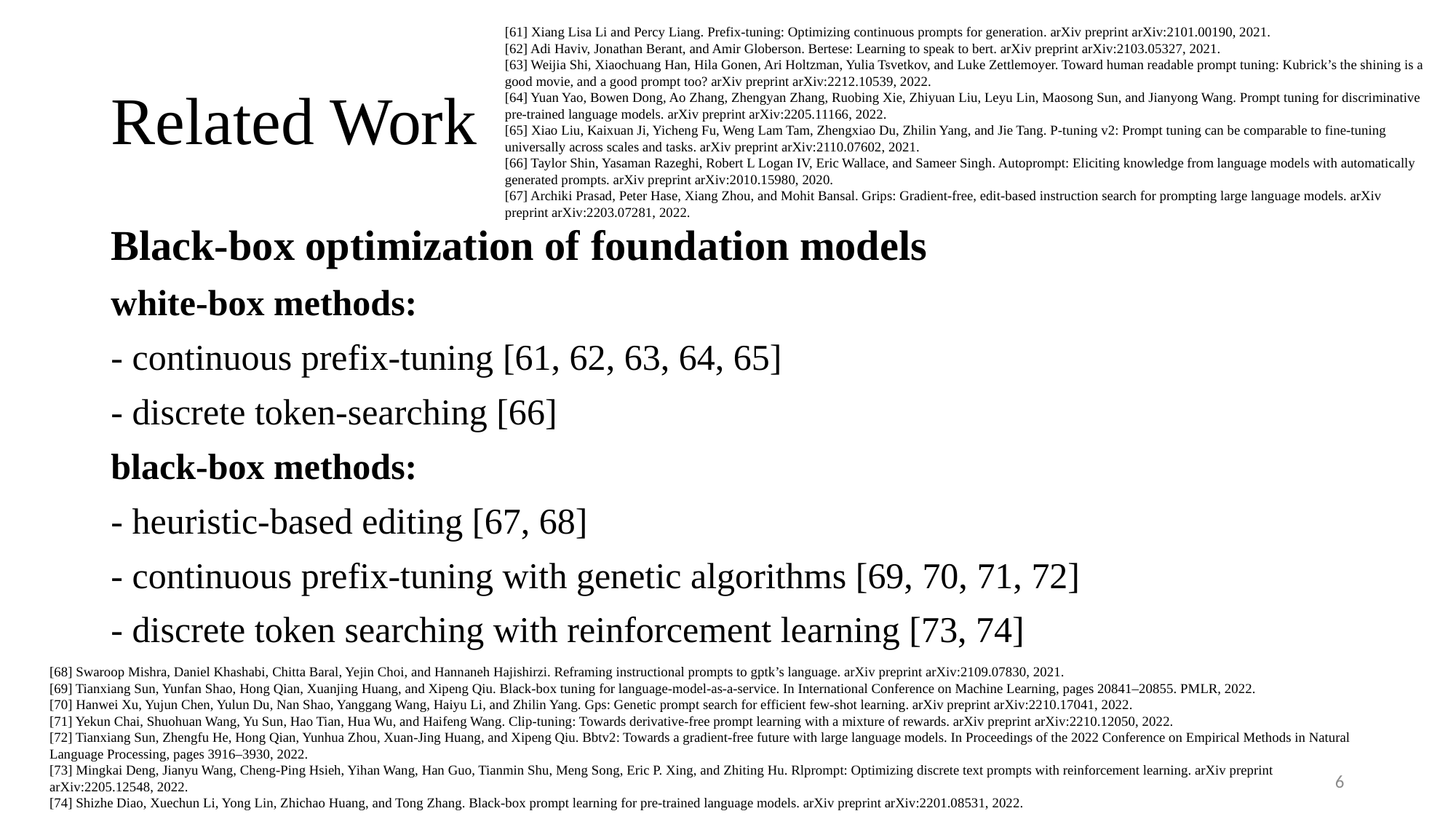

[61] Xiang Lisa Li and Percy Liang. Prefix-tuning: Optimizing continuous prompts for generation. arXiv preprint arXiv:2101.00190, 2021.
[62] Adi Haviv, Jonathan Berant, and Amir Globerson. Bertese: Learning to speak to bert. arXiv preprint arXiv:2103.05327, 2021.
[63] Weijia Shi, Xiaochuang Han, Hila Gonen, Ari Holtzman, Yulia Tsvetkov, and Luke Zettlemoyer. Toward human readable prompt tuning: Kubrick’s the shining is a good movie, and a good prompt too? arXiv preprint arXiv:2212.10539, 2022.
[64] Yuan Yao, Bowen Dong, Ao Zhang, Zhengyan Zhang, Ruobing Xie, Zhiyuan Liu, Leyu Lin, Maosong Sun, and Jianyong Wang. Prompt tuning for discriminative pre-trained language models. arXiv preprint arXiv:2205.11166, 2022.
[65] Xiao Liu, Kaixuan Ji, Yicheng Fu, Weng Lam Tam, Zhengxiao Du, Zhilin Yang, and Jie Tang. P-tuning v2: Prompt tuning can be comparable to fine-tuning universally across scales and tasks. arXiv preprint arXiv:2110.07602, 2021.
[66] Taylor Shin, Yasaman Razeghi, Robert L Logan IV, Eric Wallace, and Sameer Singh. Autoprompt: Eliciting knowledge from language models with automatically generated prompts. arXiv preprint arXiv:2010.15980, 2020.
[67] Archiki Prasad, Peter Hase, Xiang Zhou, and Mohit Bansal. Grips: Gradient-free, edit-based instruction search for prompting large language models. arXiv preprint arXiv:2203.07281, 2022.
# Related Work
Black-box optimization of foundation models
white-box methods:
- continuous prefix-tuning [61, 62, 63, 64, 65]
- discrete token-searching [66]
black-box methods:
- heuristic-based editing [67, 68]
- continuous prefix-tuning with genetic algorithms [69, 70, 71, 72]
- discrete token searching with reinforcement learning [73, 74]
[68] Swaroop Mishra, Daniel Khashabi, Chitta Baral, Yejin Choi, and Hannaneh Hajishirzi. Reframing instructional prompts to gptk’s language. arXiv preprint arXiv:2109.07830, 2021.
[69] Tianxiang Sun, Yunfan Shao, Hong Qian, Xuanjing Huang, and Xipeng Qiu. Black-box tuning for language-model-as-a-service. In International Conference on Machine Learning, pages 20841–20855. PMLR, 2022.
[70] Hanwei Xu, Yujun Chen, Yulun Du, Nan Shao, Yanggang Wang, Haiyu Li, and Zhilin Yang. Gps: Genetic prompt search for efficient few-shot learning. arXiv preprint arXiv:2210.17041, 2022.
[71] Yekun Chai, Shuohuan Wang, Yu Sun, Hao Tian, Hua Wu, and Haifeng Wang. Clip-tuning: Towards derivative-free prompt learning with a mixture of rewards. arXiv preprint arXiv:2210.12050, 2022.
[72] Tianxiang Sun, Zhengfu He, Hong Qian, Yunhua Zhou, Xuan-Jing Huang, and Xipeng Qiu. Bbtv2: Towards a gradient-free future with large language models. In Proceedings of the 2022 Conference on Empirical Methods in Natural Language Processing, pages 3916–3930, 2022.
[73] Mingkai Deng, Jianyu Wang, Cheng-Ping Hsieh, Yihan Wang, Han Guo, Tianmin Shu, Meng Song, Eric P. Xing, and Zhiting Hu. Rlprompt: Optimizing discrete text prompts with reinforcement learning. arXiv preprint arXiv:2205.12548, 2022.
[74] Shizhe Diao, Xuechun Li, Yong Lin, Zhichao Huang, and Tong Zhang. Black-box prompt learning for pre-trained language models. arXiv preprint arXiv:2201.08531, 2022.
6